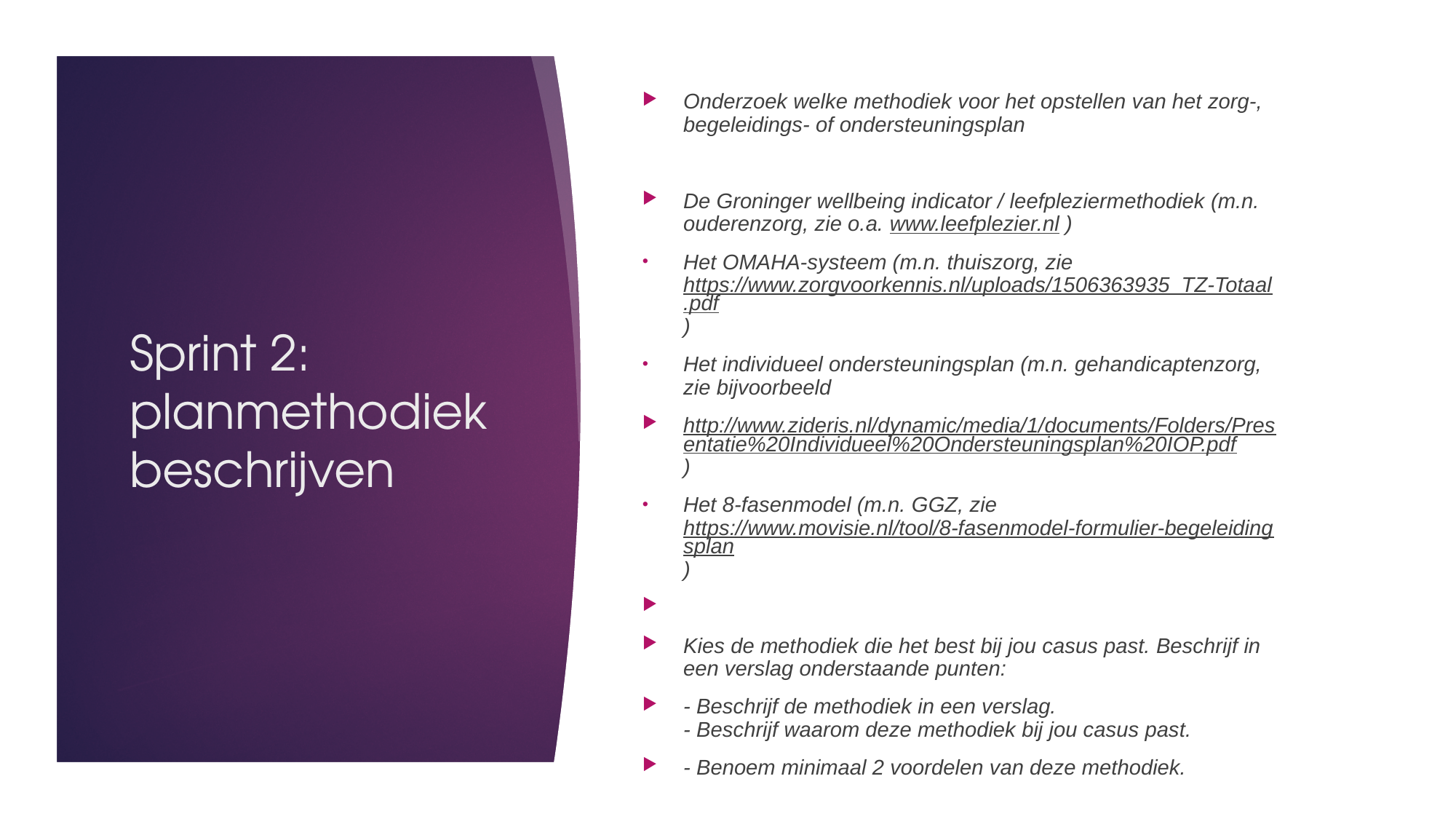

Onderzoek welke methodiek voor het opstellen van het zorg-, begeleidings- of ondersteuningsplan

De Groninger wellbeing indicator / leefpleziermethodiek (m.n. ouderenzorg, zie o.a. www.leefplezier.nl )
Het OMAHA-systeem (m.n. thuiszorg, zie https://www.zorgvoorkennis.nl/uploads/1506363935_TZ-Totaal.pdf)
Het individueel ondersteuningsplan (m.n. gehandicaptenzorg, zie bijvoorbeeld
http://www.zideris.nl/dynamic/media/1/documents/Folders/Presentatie%20Individueel%20Ondersteuningsplan%20IOP.pdf)
Het 8-fasenmodel (m.n. GGZ, zie https://www.movisie.nl/tool/8-fasenmodel-formulier-begeleidingsplan)

Kies de methodiek die het best bij jou casus past. Beschrijf in een verslag onderstaande punten:
- Beschrijf de methodiek in een verslag.
- Beschrijf waarom deze methodiek bij jou casus past.
- Benoem minimaal 2 voordelen van deze methodiek.
# Sprint 2: planmethodiek beschrijven